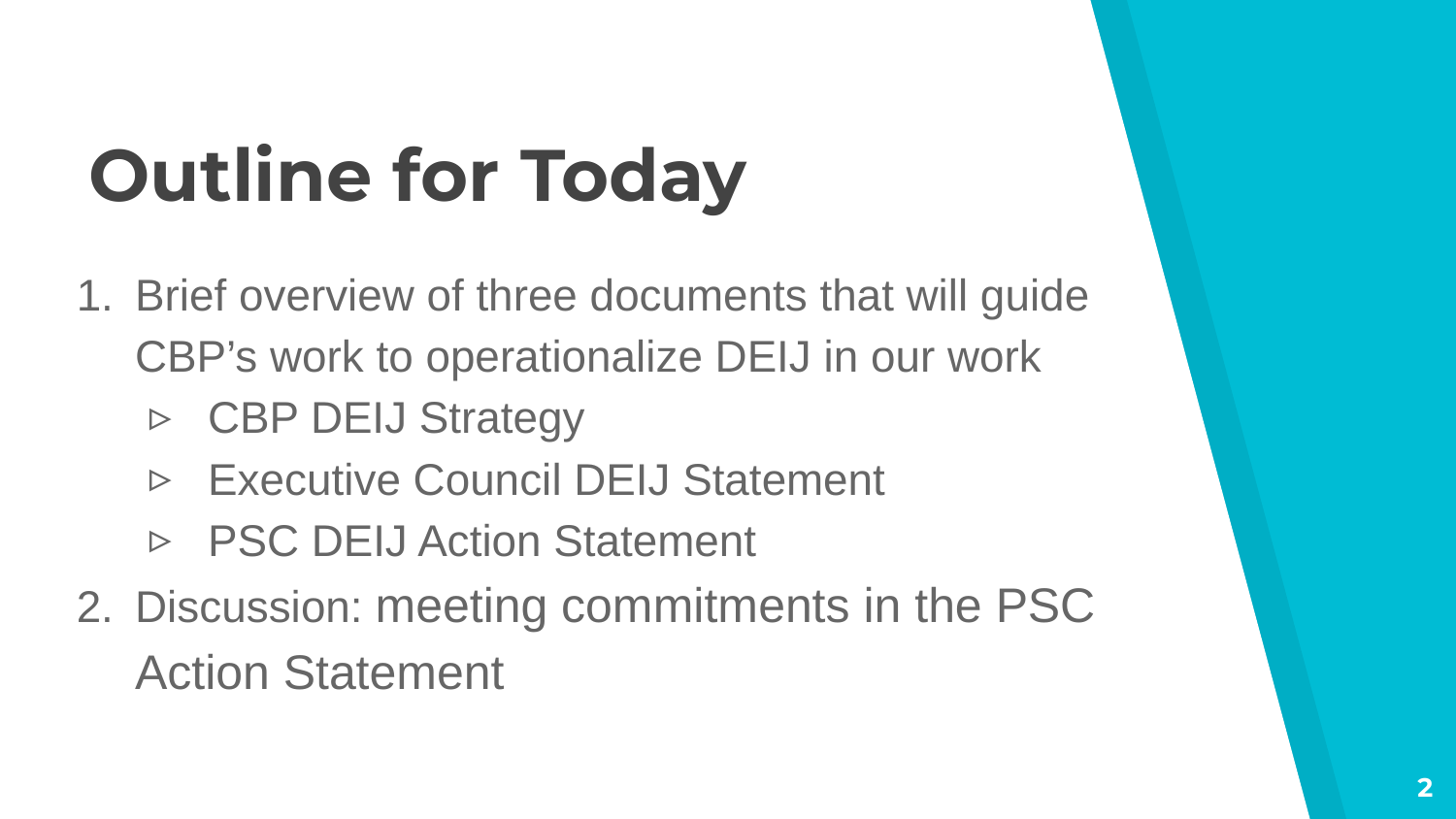

Outline for Today
Brief overview of three documents that will guide CBP’s work to operationalize DEIJ in our work
CBP DEIJ Strategy
Executive Council DEIJ Statement
PSC DEIJ Action Statement
Discussion: meeting commitments in the PSC Action Statement
2